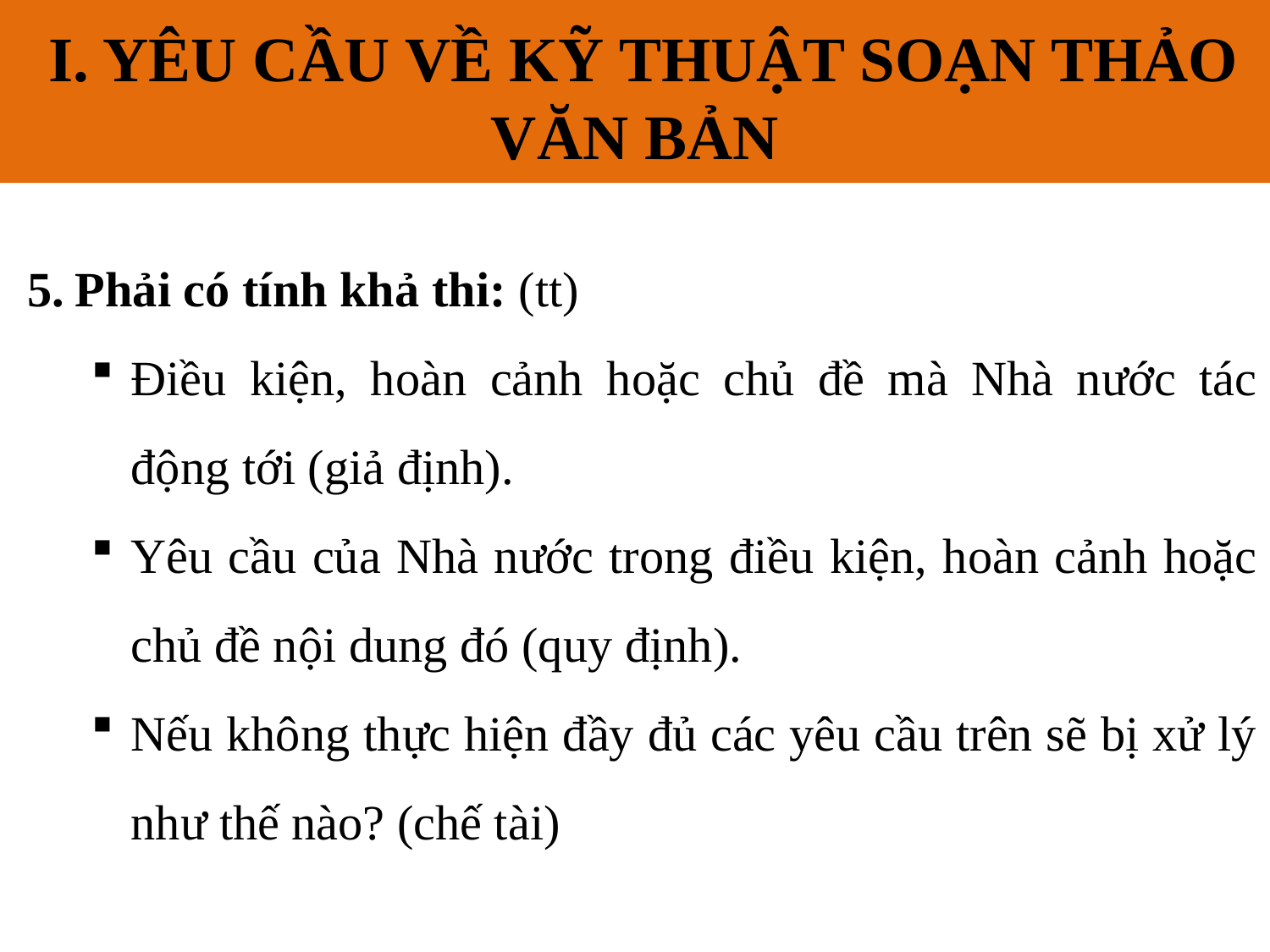

I. YÊU CẦU VỀ KỸ THUẬT SOẠN THẢO VĂN BẢN
# I. YÊU CẦU VỀ KỸ THUẬT SOẠN THẢO VĂN BẢN
Phải có tính khả thi: (tt)
Điều kiện, hoàn cảnh hoặc chủ đề mà Nhà nước tác động tới (giả định).
Yêu cầu của Nhà nước trong điều kiện, hoàn cảnh hoặc chủ đề nội dung đó (quy định).
Nếu không thực hiện đầy đủ các yêu cầu trên sẽ bị xử lý như thế nào? (chế tài)